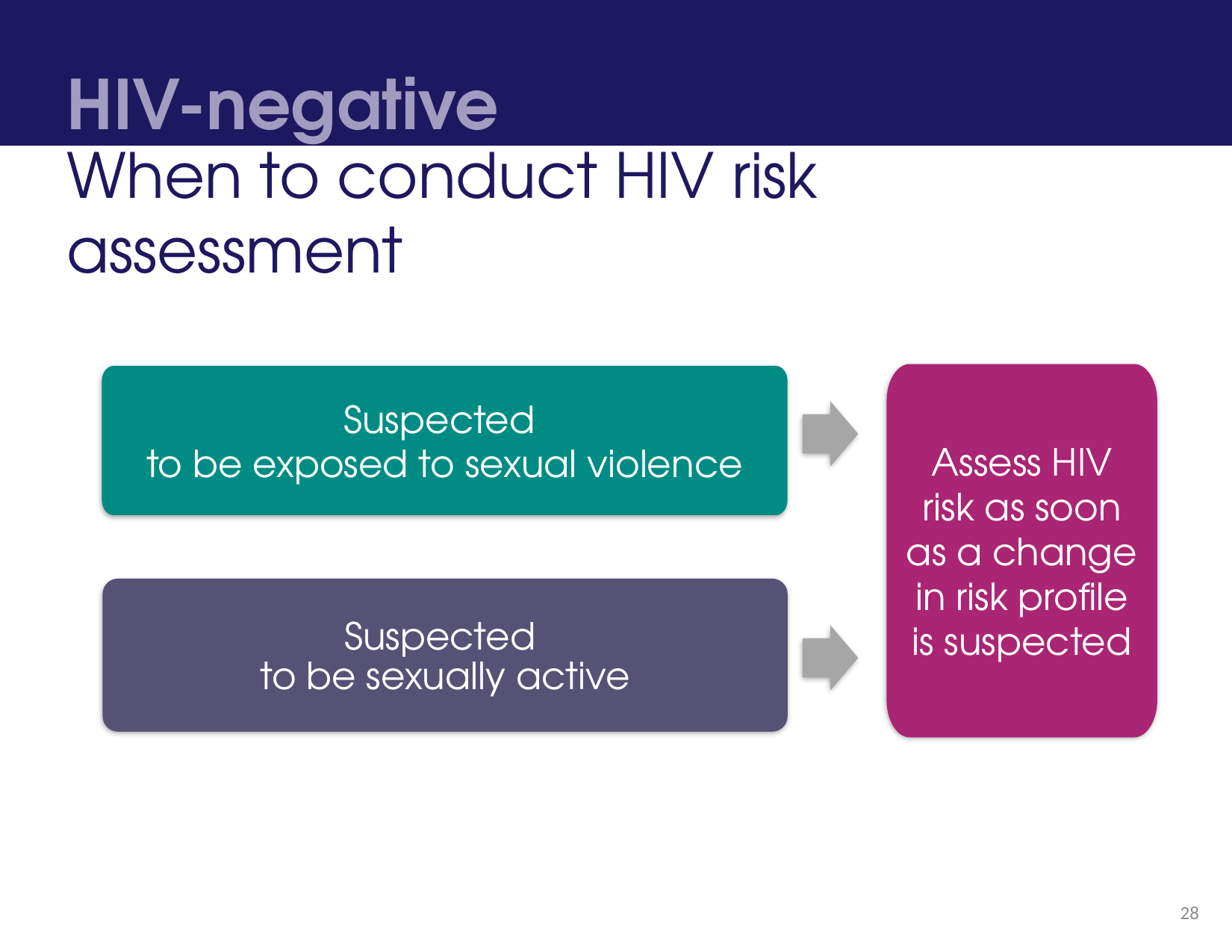

# HIV-negative
When to conduct HIV risk assessment
Assess HIV risk as soon as a change in risk profile is suspected
Suspected
to be exposed to sexual violence

Suspected
to be sexually active

28